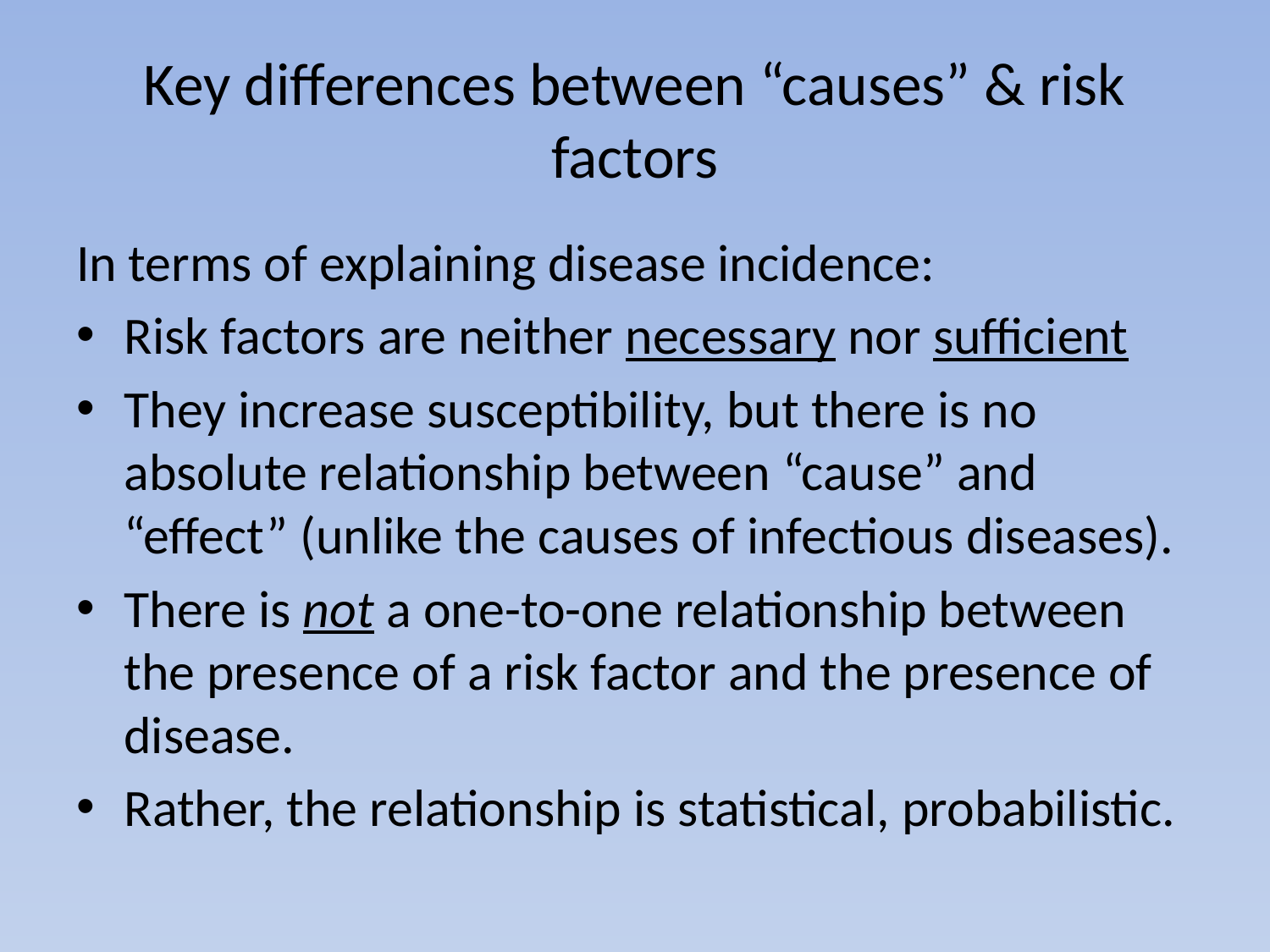

# Key differences between “causes” & risk factors
In terms of explaining disease incidence:
Risk factors are neither necessary nor sufficient
They increase susceptibility, but there is no absolute relationship between “cause” and “effect” (unlike the causes of infectious diseases).
There is not a one-to-one relationship between the presence of a risk factor and the presence of disease.
Rather, the relationship is statistical, probabilistic.